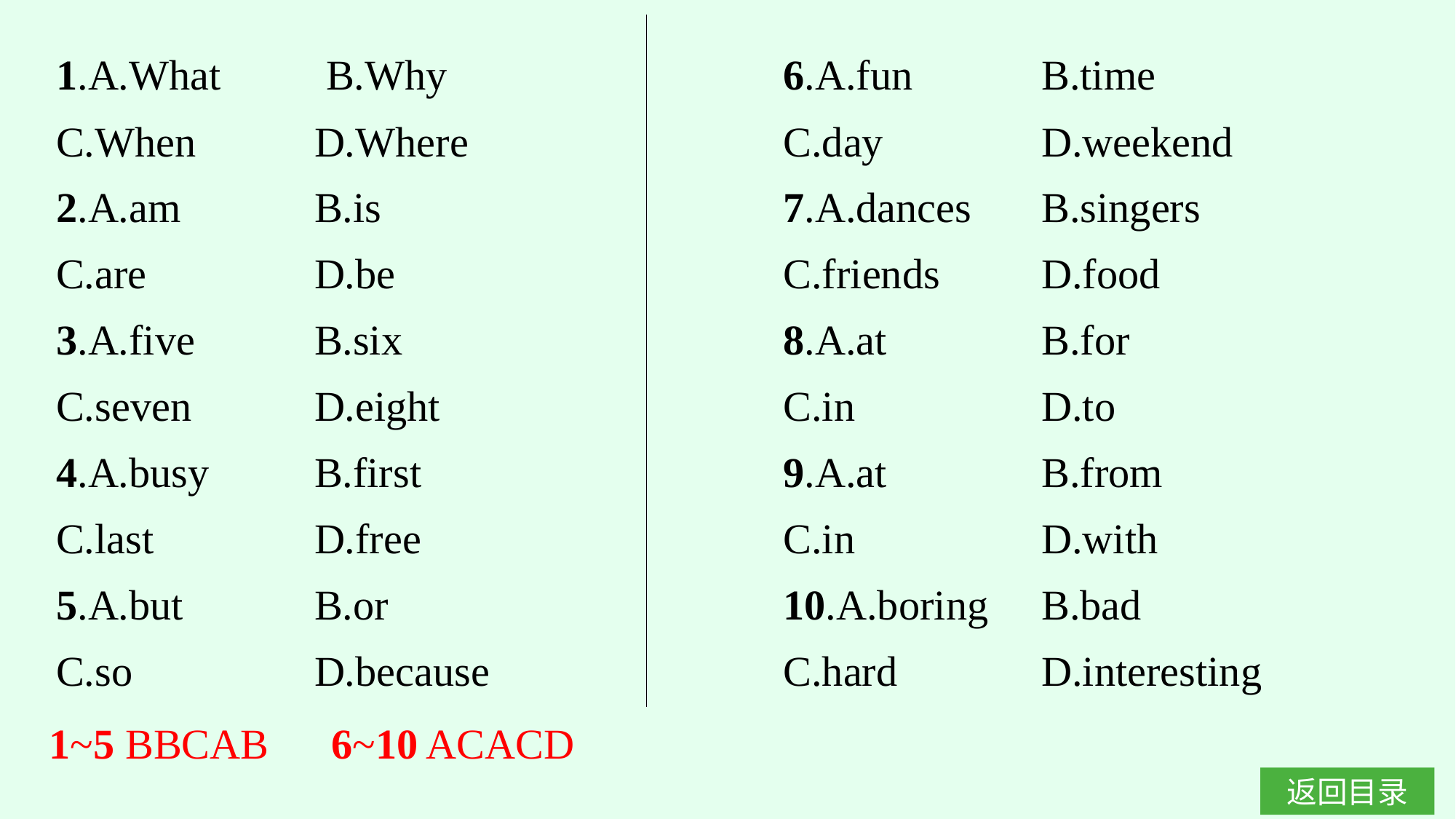

1.A.What　　B.Why
C.When		D.Where
2.A.am		B.is
C.are		D.be
3.A.five		B.six
C.seven		D.eight
4.A.busy	B.first
C.last		D.free
5.A.but		B.or
C.so		D.because
6.A.fun		B.time
C.day		D.weekend
7.A.dances	B.singers
C.friends	D.food
8.A.at		B.for
C.in		D.to
9.A.at		B.from
C.in		D.with
10.A.boring	B.bad
C.hard		D.interesting
1~5 BBCAB　6~10 ACACD